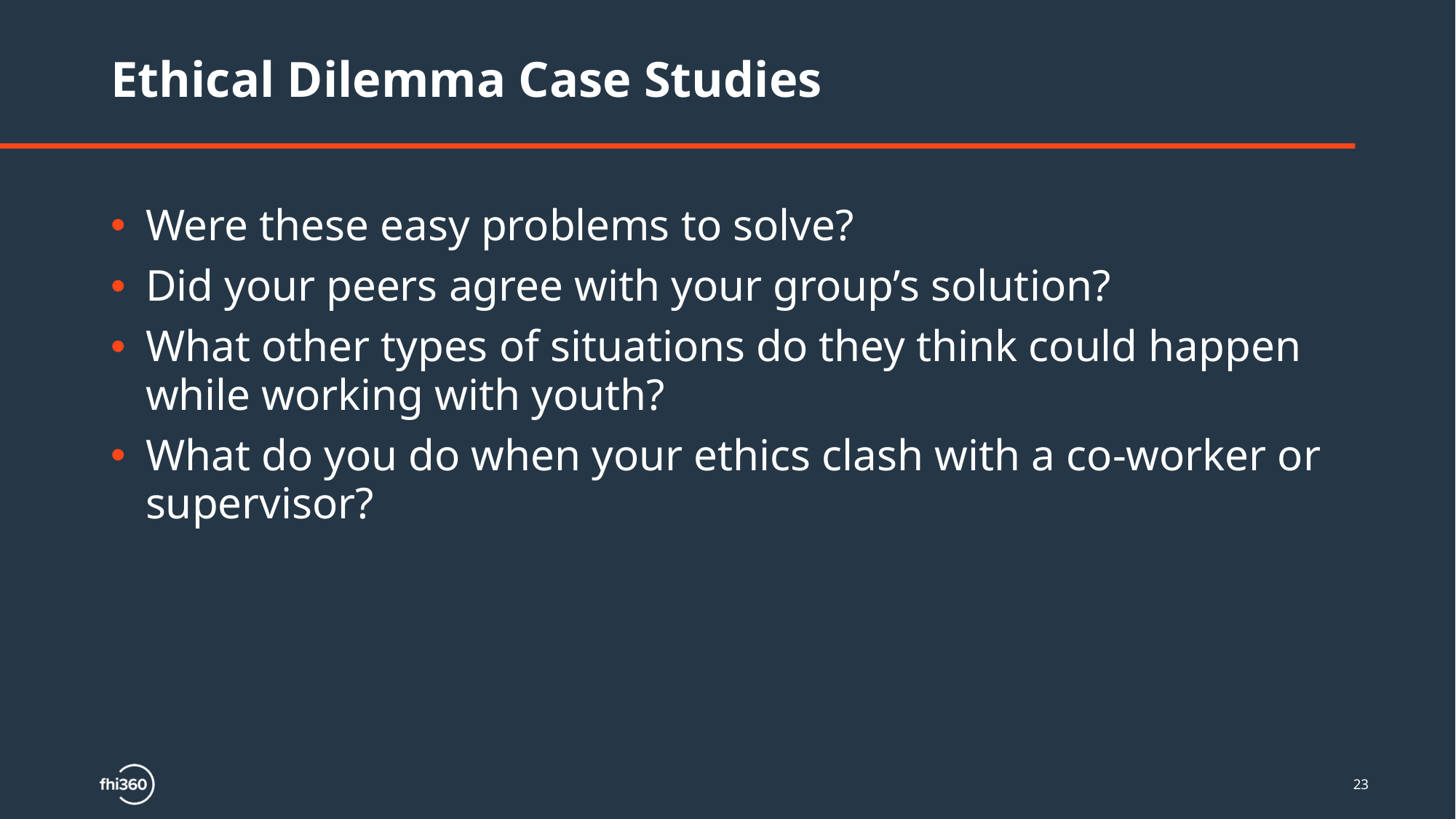

# Ethical Dilemma Case Studies
Were these easy problems to solve?
Did your peers agree with your group’s solution?
What other types of situations do they think could happen while working with youth?
What do you do when your ethics clash with a co-worker or supervisor?